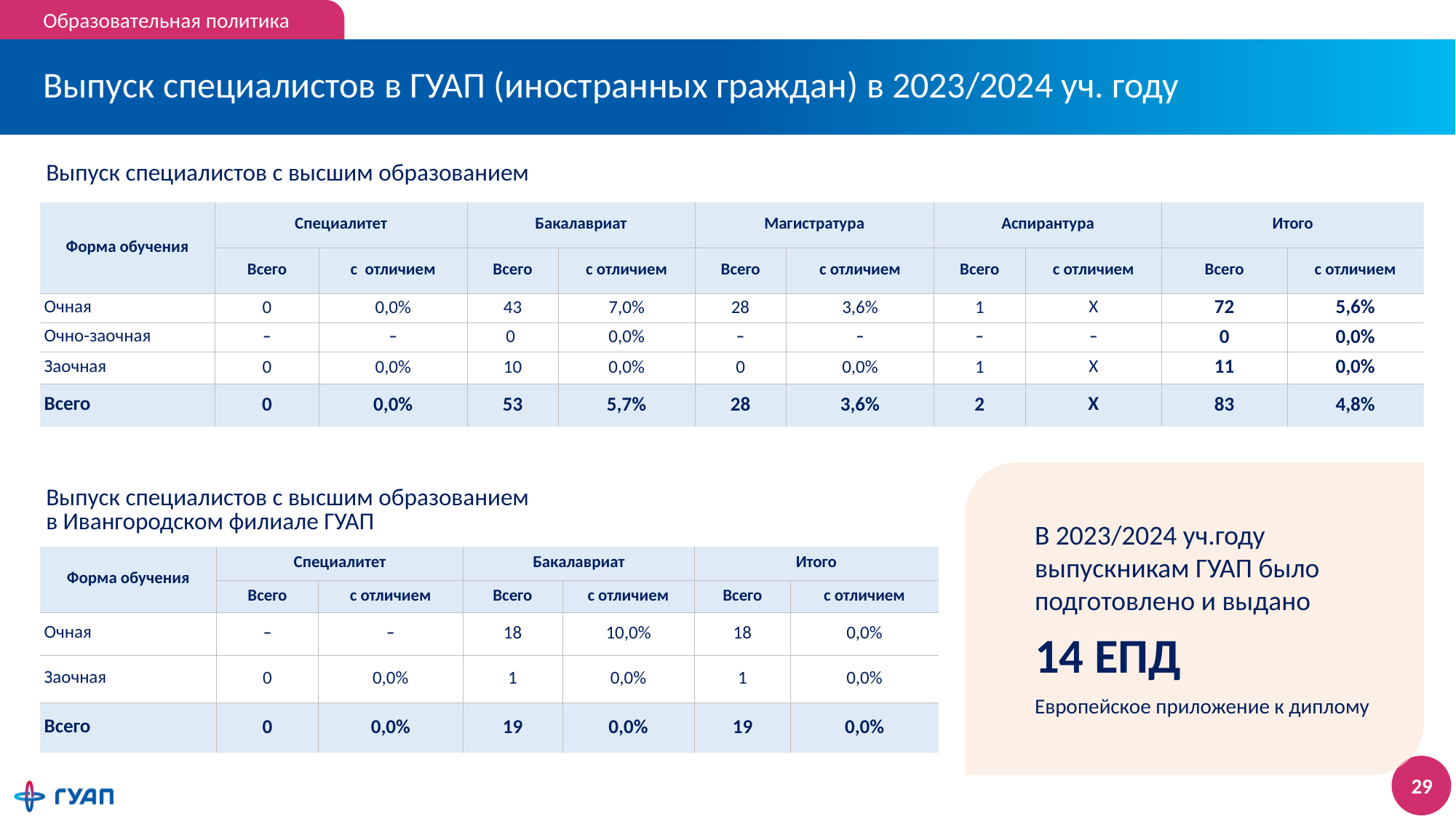

Образовательная политика
# Выпуск специалистов в ГУАП (иностранных граждан) в 2023/2024 уч. году
| Выпуск специалистов с высшим образованием |  |  |  |  |  |  |  |  |  |  |
| --- | --- | --- | --- | --- | --- | --- | --- | --- | --- | --- |
| Форма обучения | Специалитет |  | Бакалавриат |  | Магистратура |  | Аспирантура |  | Итого |  |
|  | Всего | с отличием | Всего | с отличием | Всего | с отличием | Всего | с отличием | Всего | с отличием |
| Очная | 0 | 0,0% | 43 | 7,0% | 28 | 3,6% | 1 | Х | 72 | 5,6% |
| Очно-заочная | – | – | 0 | 0,0% | – | – | – | – | 0 | 0,0% |
| Заочная | 0 | 0,0% | 10 | 0,0% | 0 | 0,0% | 1 | Х | 11 | 0,0% |
| Всего | 0 | 0,0% | 53 | 5,7% | 28 | 3,6% | 2 | Х | 83 | 4,8% |

| Выпуск специалистов с высшим образованием в Ивангородском филиале ГУАП |  |  |  |  |  |  |
| --- | --- | --- | --- | --- | --- | --- |
| Форма обучения | Специалитет |  | Бакалавриат |  | Итого |  |
|  | Всего | с отличием | Всего | с отличием | Всего | с отличием |
| Очная | – | – | 18 | 10,0% | 18 | 0,0% |
| Заочная | 0 | 0,0% | 1 | 0,0% | 1 | 0,0% |
| Всего | 0 | 0,0% | 19 | 0,0% | 19 | 0,0% |
В 2023/2024 уч.году выпускникам ГУАП было подготовлено и выдано
14 ЕПД
Европейское приложение к диплому